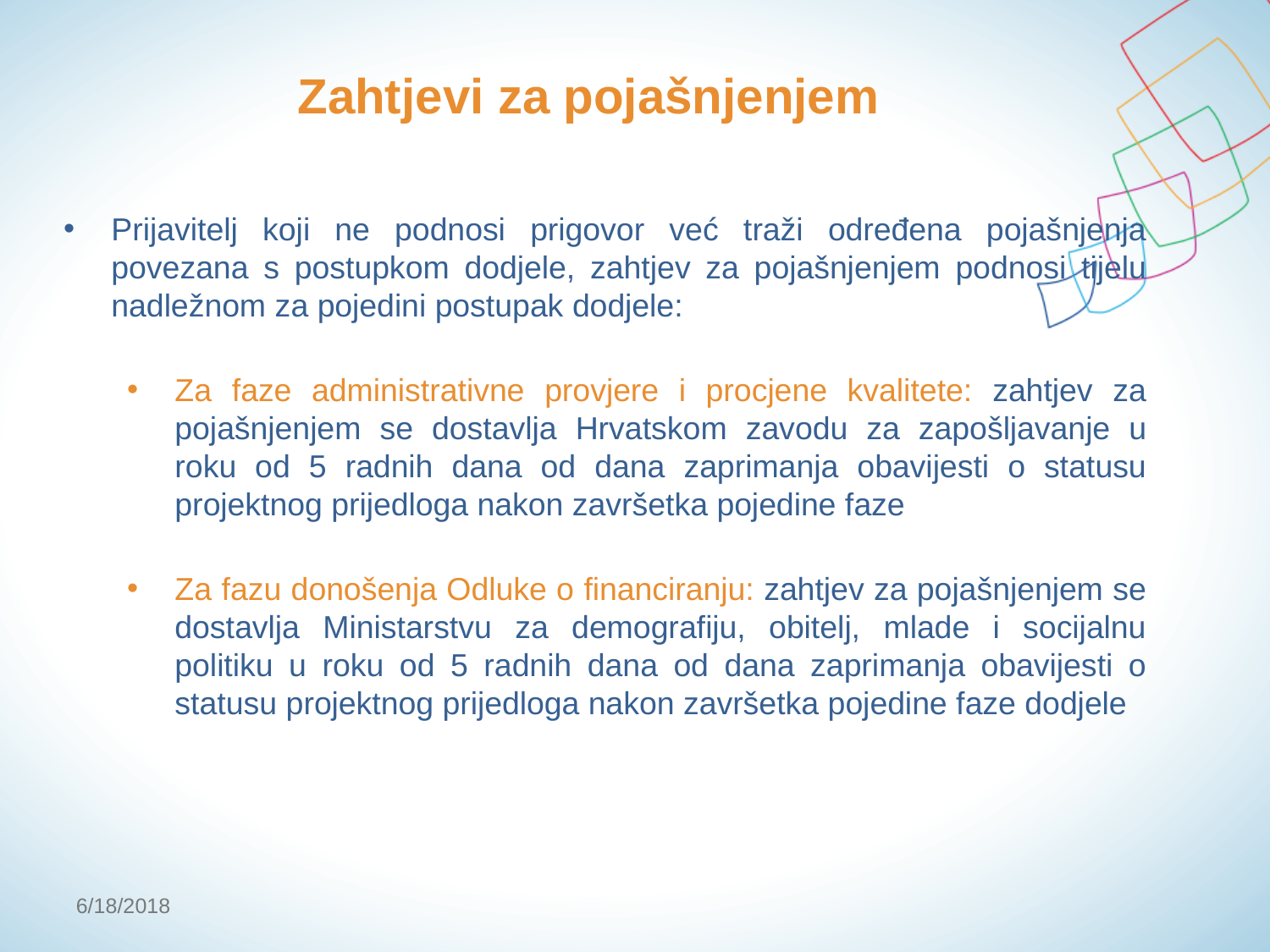

# Zahtjevi za pojašnjenjem
Prijavitelj koji ne podnosi prigovor već traži određena pojašnjenja povezana s postupkom dodjele, zahtjev za pojašnjenjem podnosi tijelu nadležnom za pojedini postupak dodjele:

Za faze administrativne provjere i procjene kvalitete: zahtjev za pojašnjenjem se dostavlja Hrvatskom zavodu za zapošljavanje u roku od 5 radnih dana od dana zaprimanja obavijesti o statusu projektnog prijedloga nakon završetka pojedine faze

Za fazu donošenja Odluke o financiranju: zahtjev za pojašnjenjem se dostavlja Ministarstvu za demografiju, obitelj, mlade i socijalnu politiku u roku od 5 radnih dana od dana zaprimanja obavijesti o statusu projektnog prijedloga nakon završetka pojedine faze dodjele